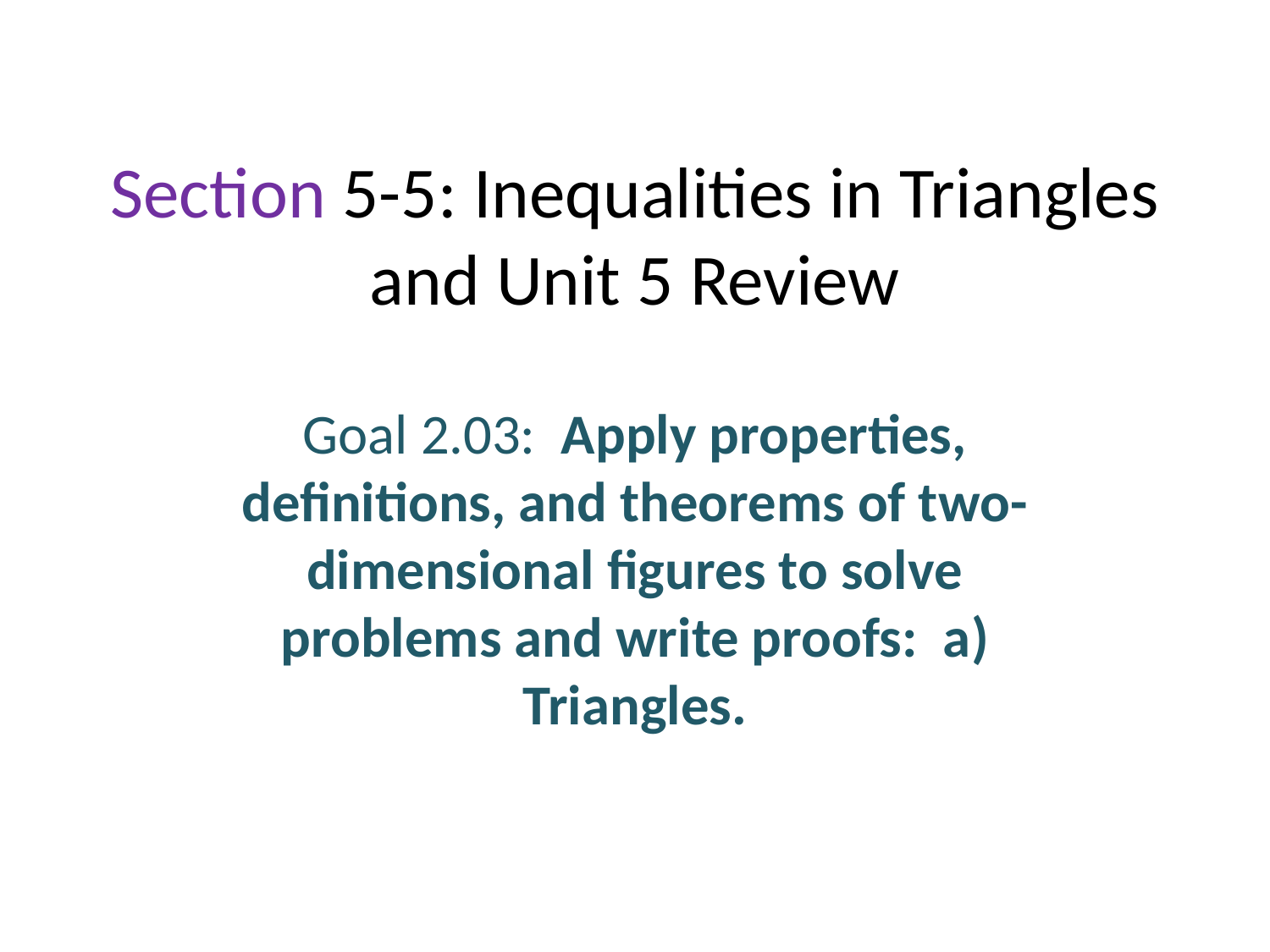

# Section 5-5: Inequalities in Triangles and Unit 5 Review
Goal 2.03:  Apply properties, definitions, and theorems of two-dimensional figures to solve problems and write proofs:  a) Triangles.